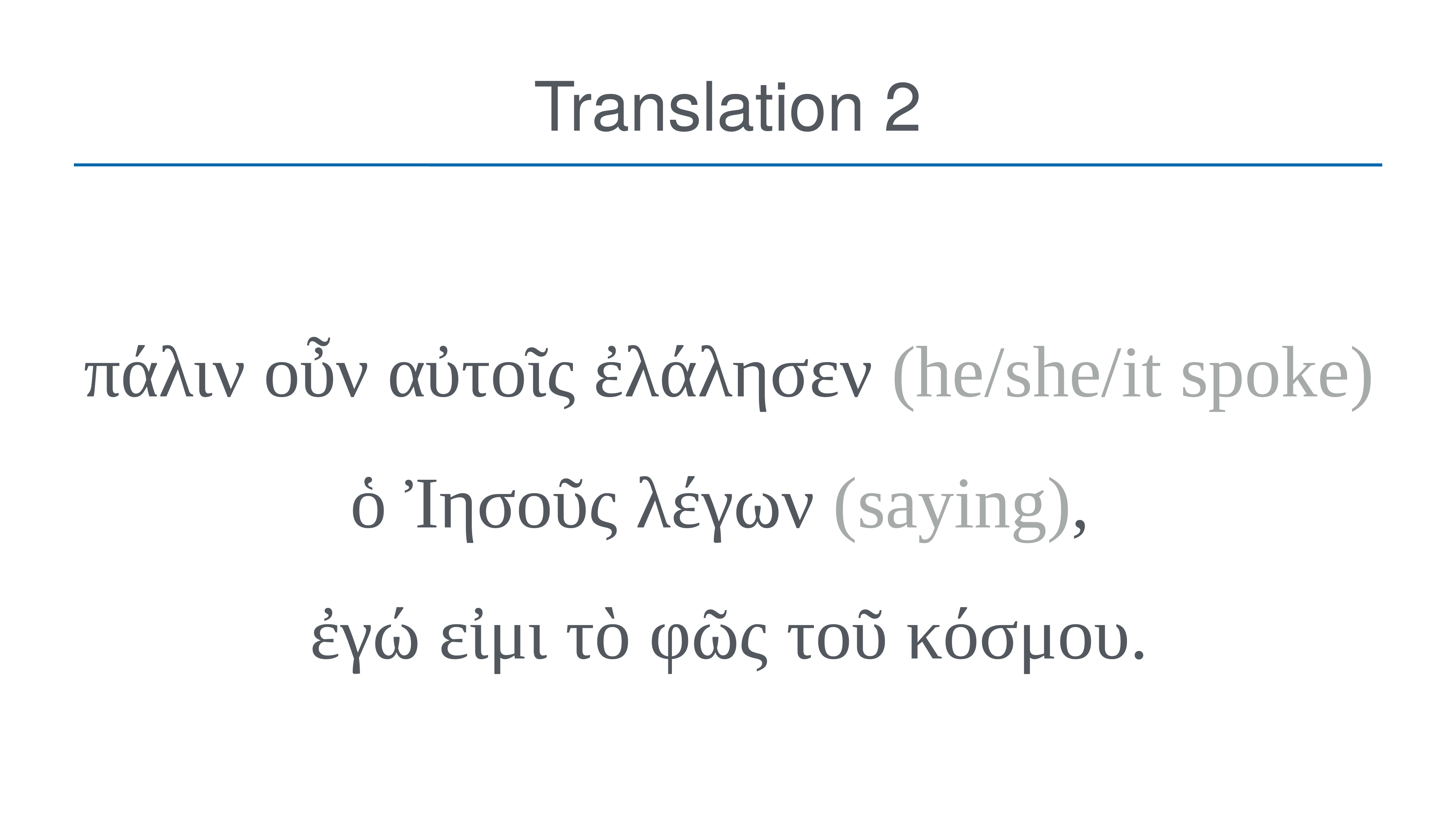

# Translation 2
πάλιν οὖν αὐτοῖς ἐλάλησεν (he/she/it spoke) ὁ Ἰησοῦς λέγων (saying),
ἐγώ εἰμι τὸ φῶς τοῦ κόσμου.